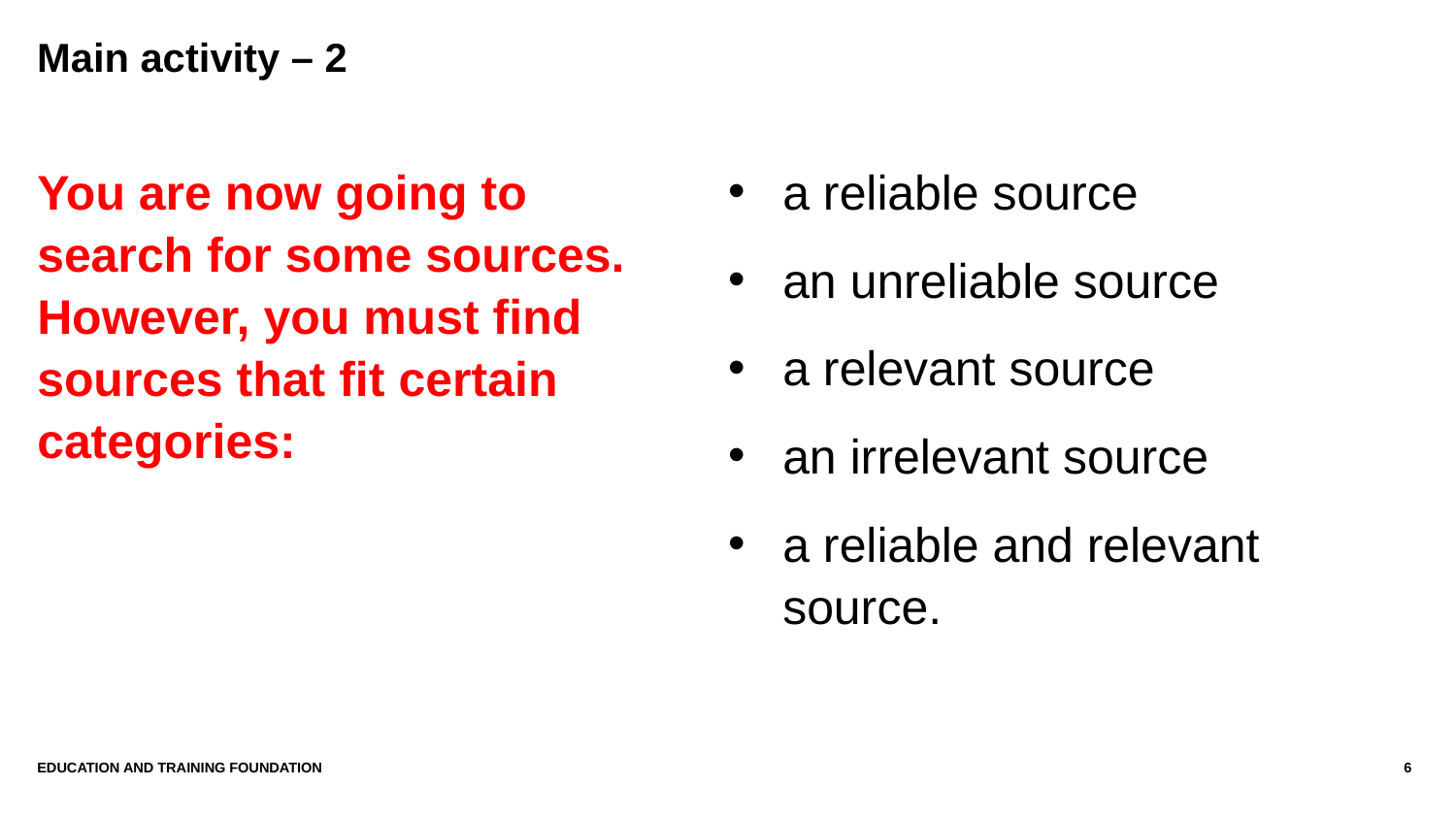

# Main activity – 2
You are now going to search for some sources. However, you must find sources that fit certain categories:
a reliable source
an unreliable source
a relevant source
an irrelevant source
a reliable and relevant source.

Education AND Training Foundation
6